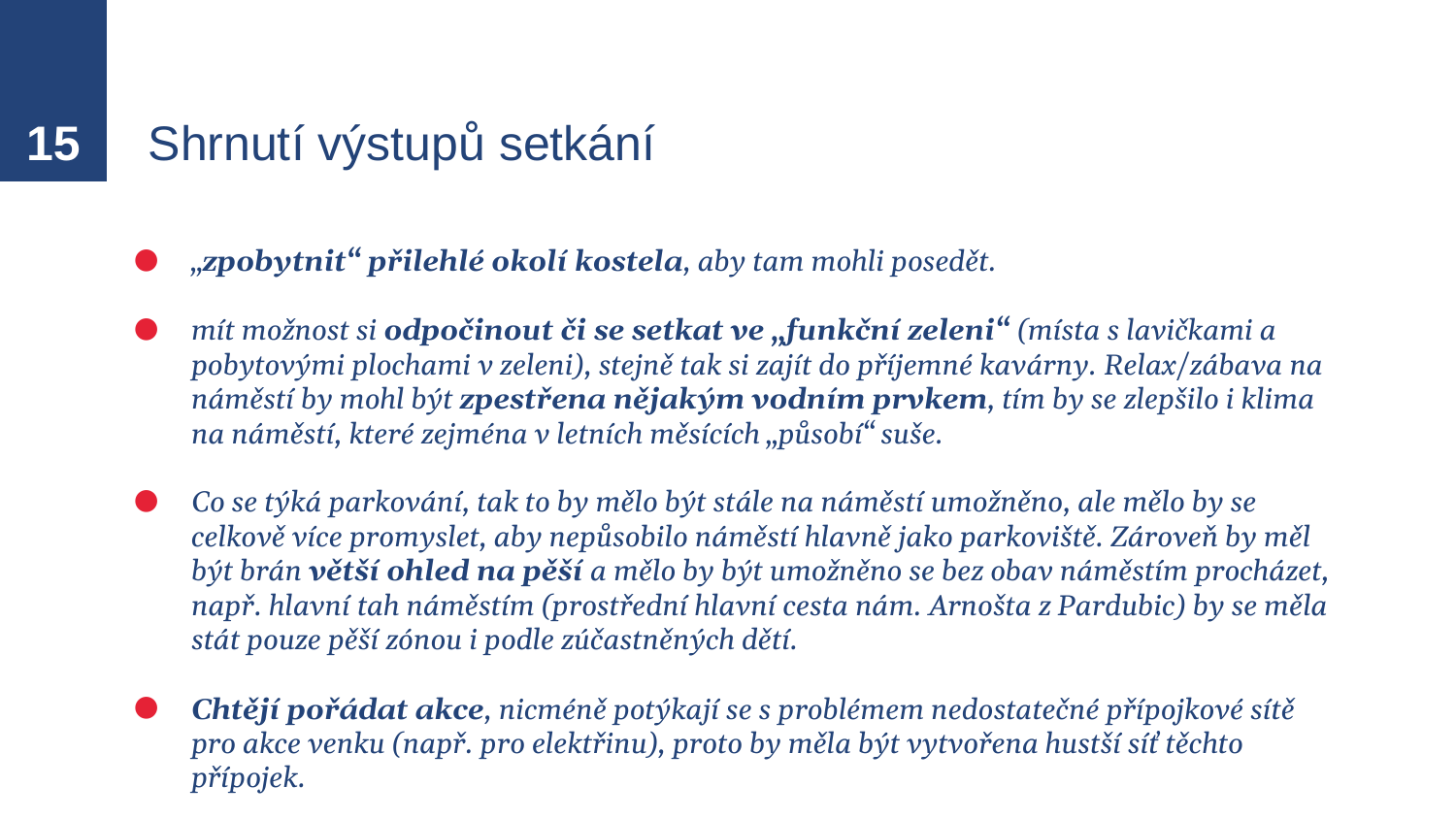

# Shrnutí výstupů setkání
15
„zpobytnit“ přilehlé okolí kostela, aby tam mohli posedět.

mít možnost si odpočinout či se setkat ve „funkční zeleni“ (místa s lavičkami a pobytovými plochami v zeleni), stejně tak si zajít do příjemné kavárny. Relax/zábava na náměstí by mohl být zpestřena nějakým vodním prvkem, tím by se zlepšilo i klima na náměstí, které zejména v letních měsících „působí“ suše.

Co se týká parkování, tak to by mělo být stále na náměstí umožněno, ale mělo by se celkově více promyslet, aby nepůsobilo náměstí hlavně jako parkoviště. Zároveň by měl být brán větší ohled na pěší a mělo by být umožněno se bez obav náměstím procházet, např. hlavní tah náměstím (prostřední hlavní cesta nám. Arnošta z Pardubic) by se měla stát pouze pěší zónou i podle zúčastněných dětí.

Chtějí pořádat akce, nicméně potýkají se s problémem nedostatečné přípojkové sítě pro akce venku (např. pro elektřinu), proto by měla být vytvořena hustší síť těchto přípojek.